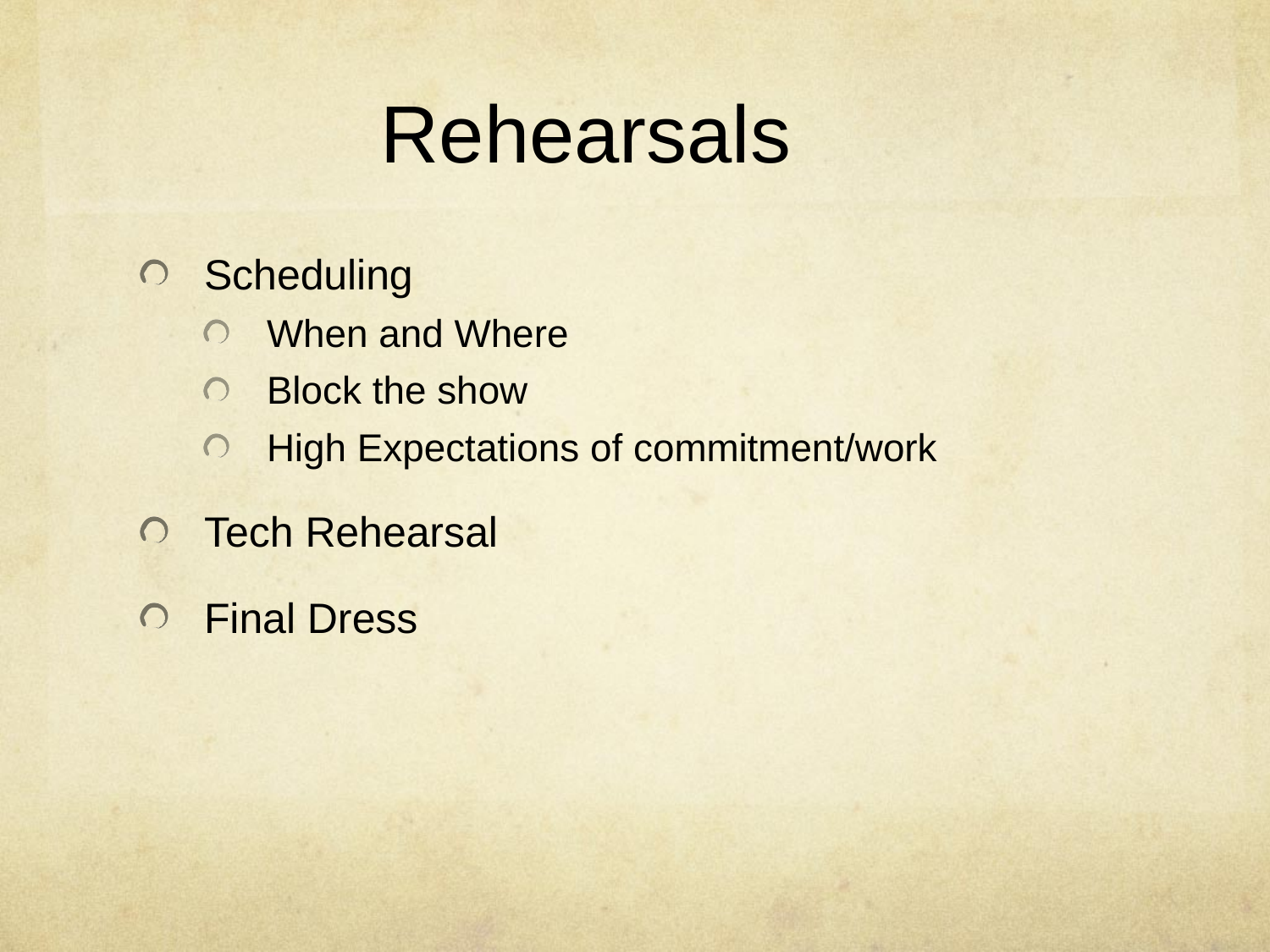

# Rehearsals
Scheduling
When and Where
Block the show
High Expectations of commitment/work
Tech Rehearsal
Final Dress